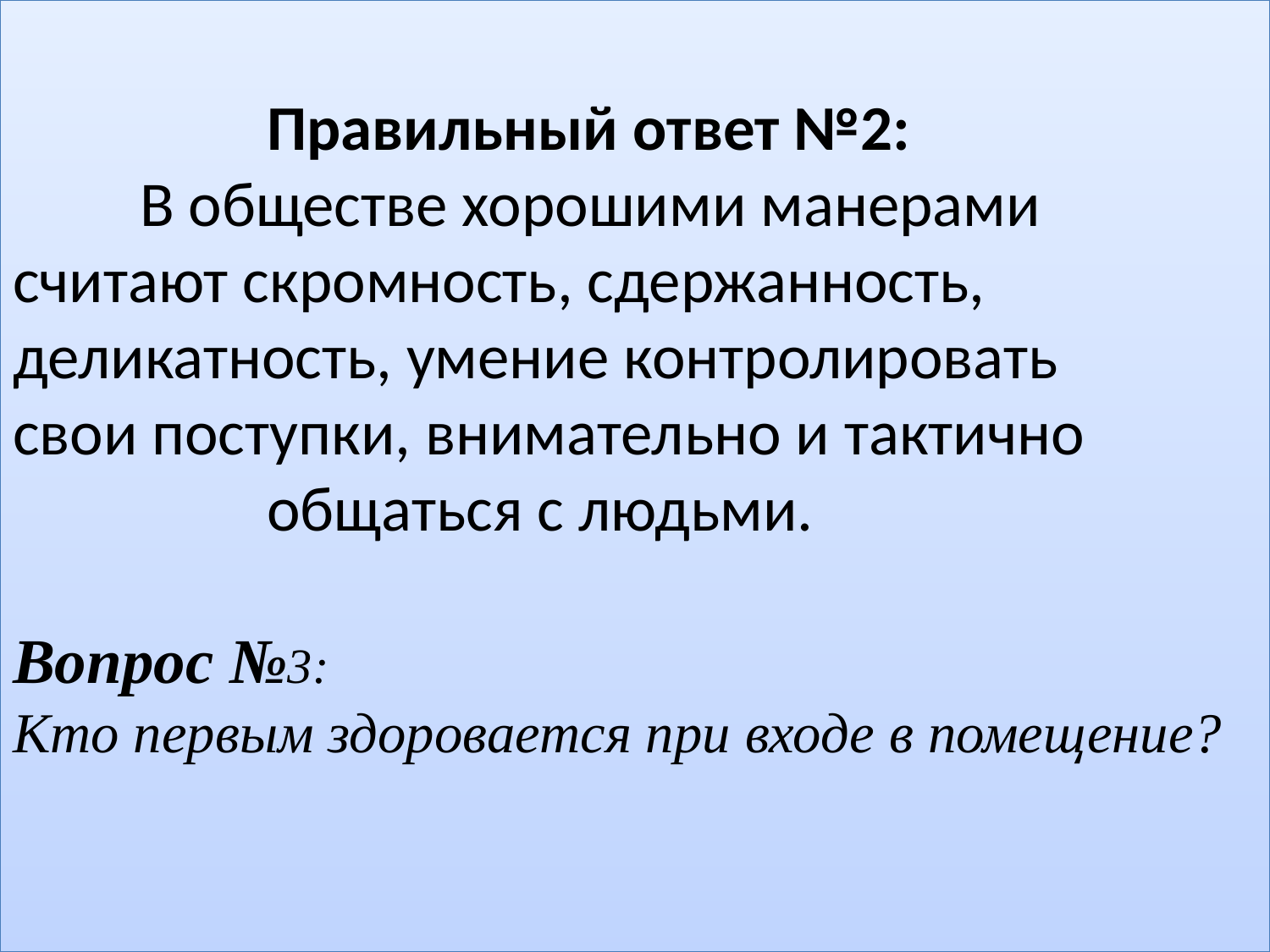

# Правильный ответ №2: В обществе хорошими манерами 	считают скромность, сдержанность, 	деликатность, умение контролировать 	свои поступки, внимательно и тактично 			общаться с людьми. Вопрос №3: Кто первым здоровается при входе в помещение?